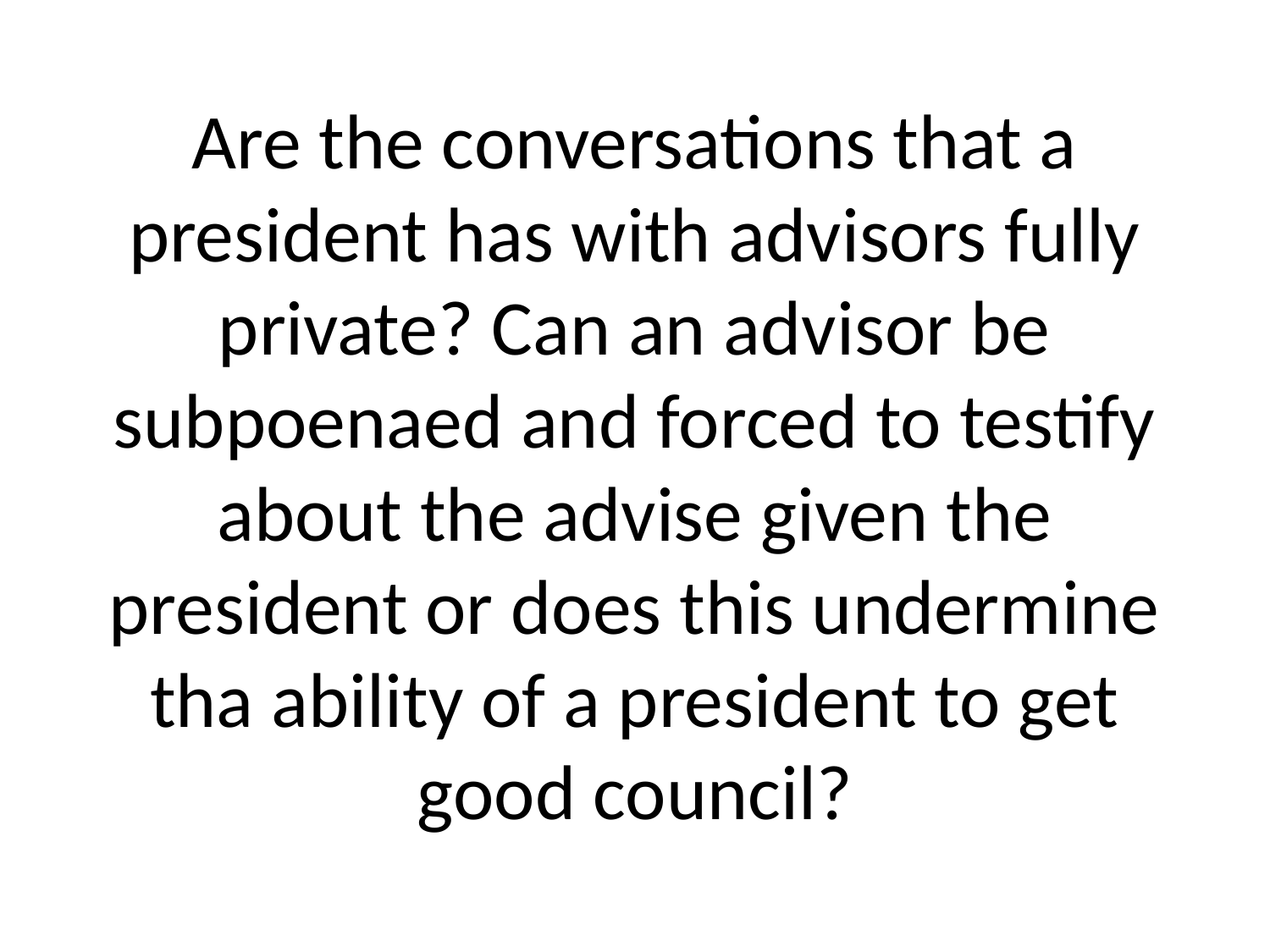

# Are the conversations that a president has with advisors fully private? Can an advisor be subpoenaed and forced to testify about the advise given the president or does this undermine tha ability of a president to get good council?